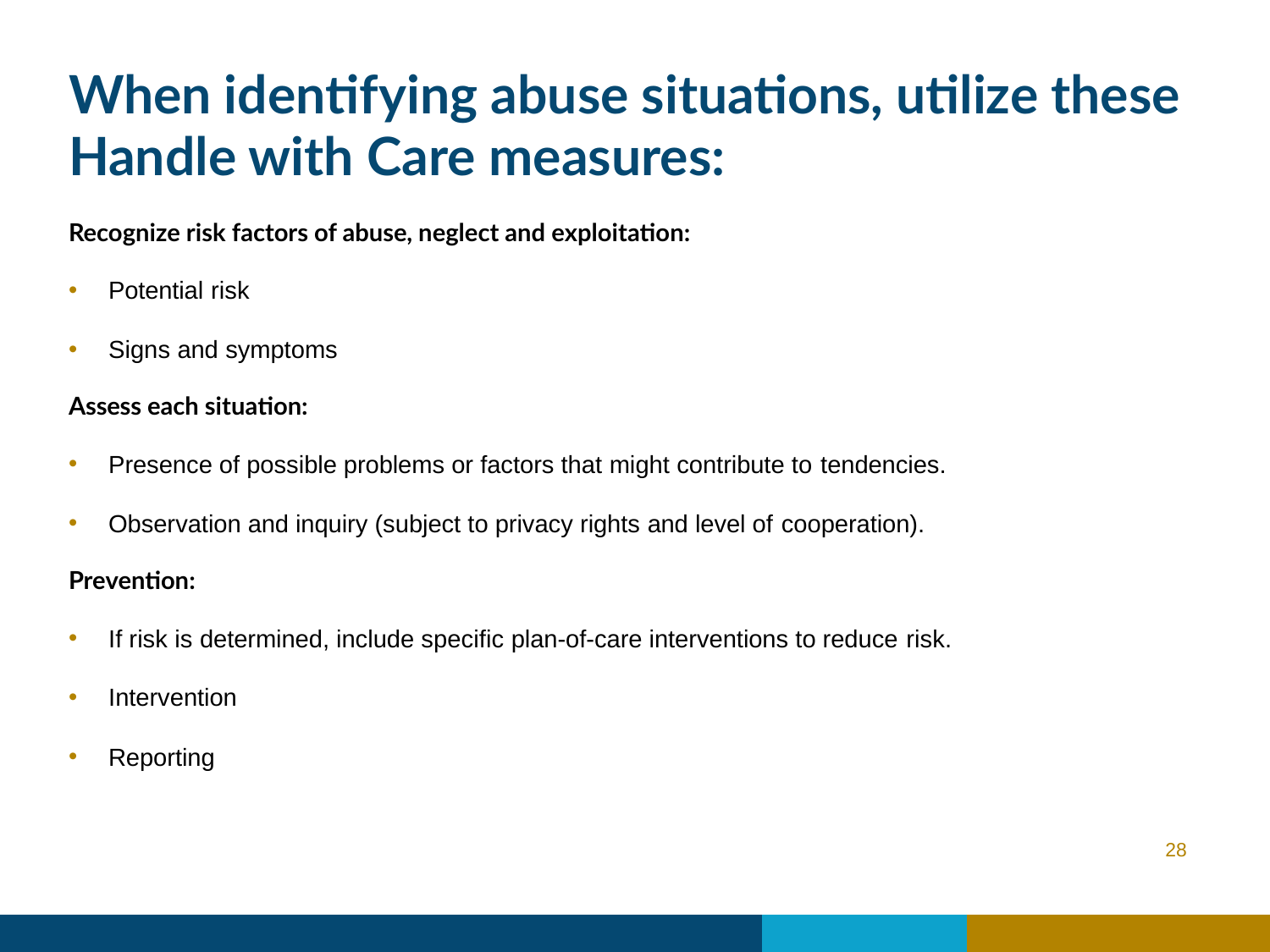

# When identifying abuse situations, utilize these  Handle with Care measures:
Recognize risk factors of abuse, neglect and exploitation:

Potential risk
Signs and symptoms

Assess each situation:

Presence of possible problems or factors that might contribute to tendencies.
Observation and inquiry (subject to privacy rights and level of cooperation).

Prevention:

If risk is determined, include specific plan-of-care interventions to reduce risk.
Intervention
Reporting
28